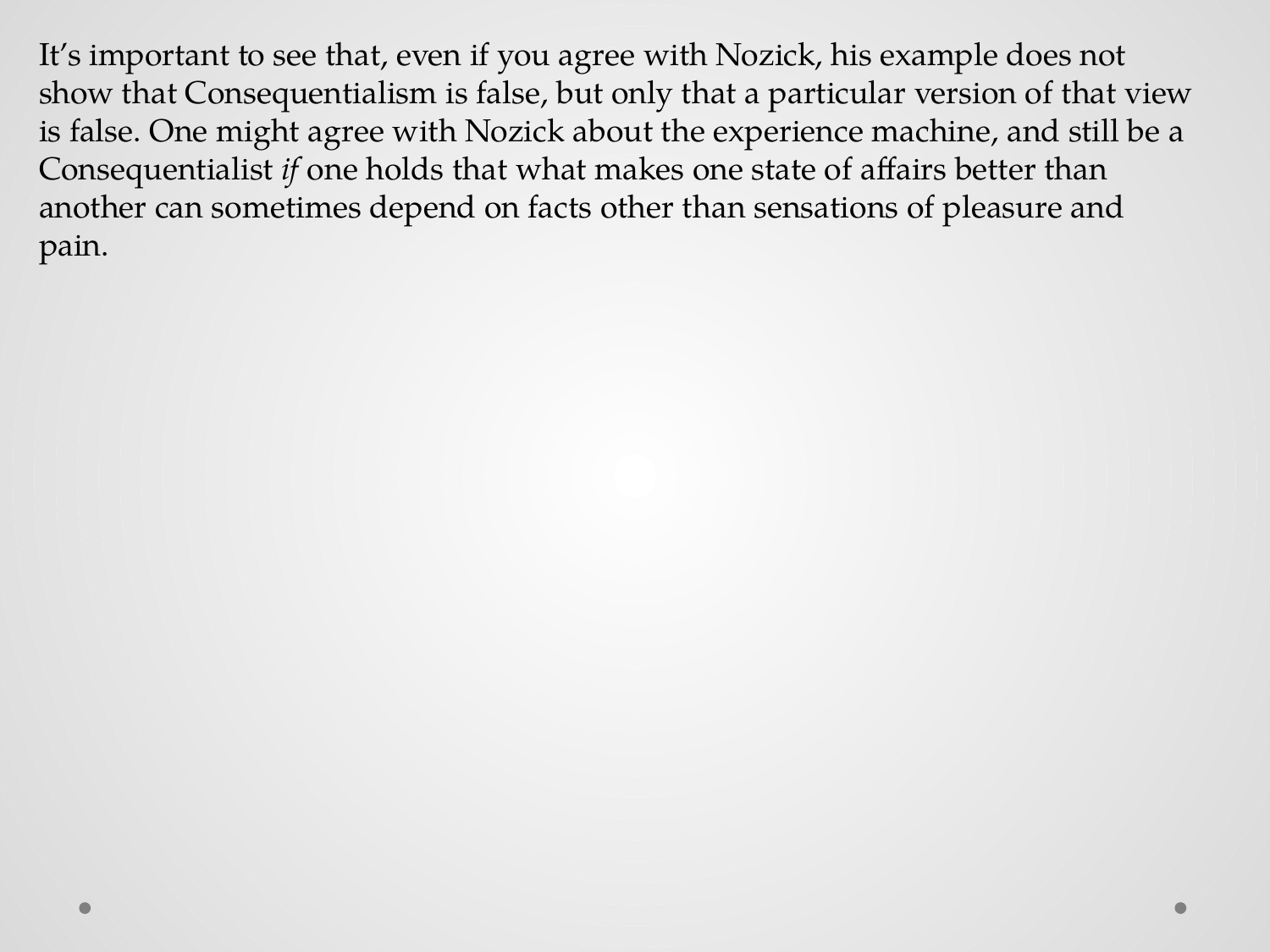

It’s important to see that, even if you agree with Nozick, his example does not show that Consequentialism is false, but only that a particular version of that view is false. One might agree with Nozick about the experience machine, and still be a Consequentialist if one holds that what makes one state of affairs better than another can sometimes depend on facts other than sensations of pleasure and pain.